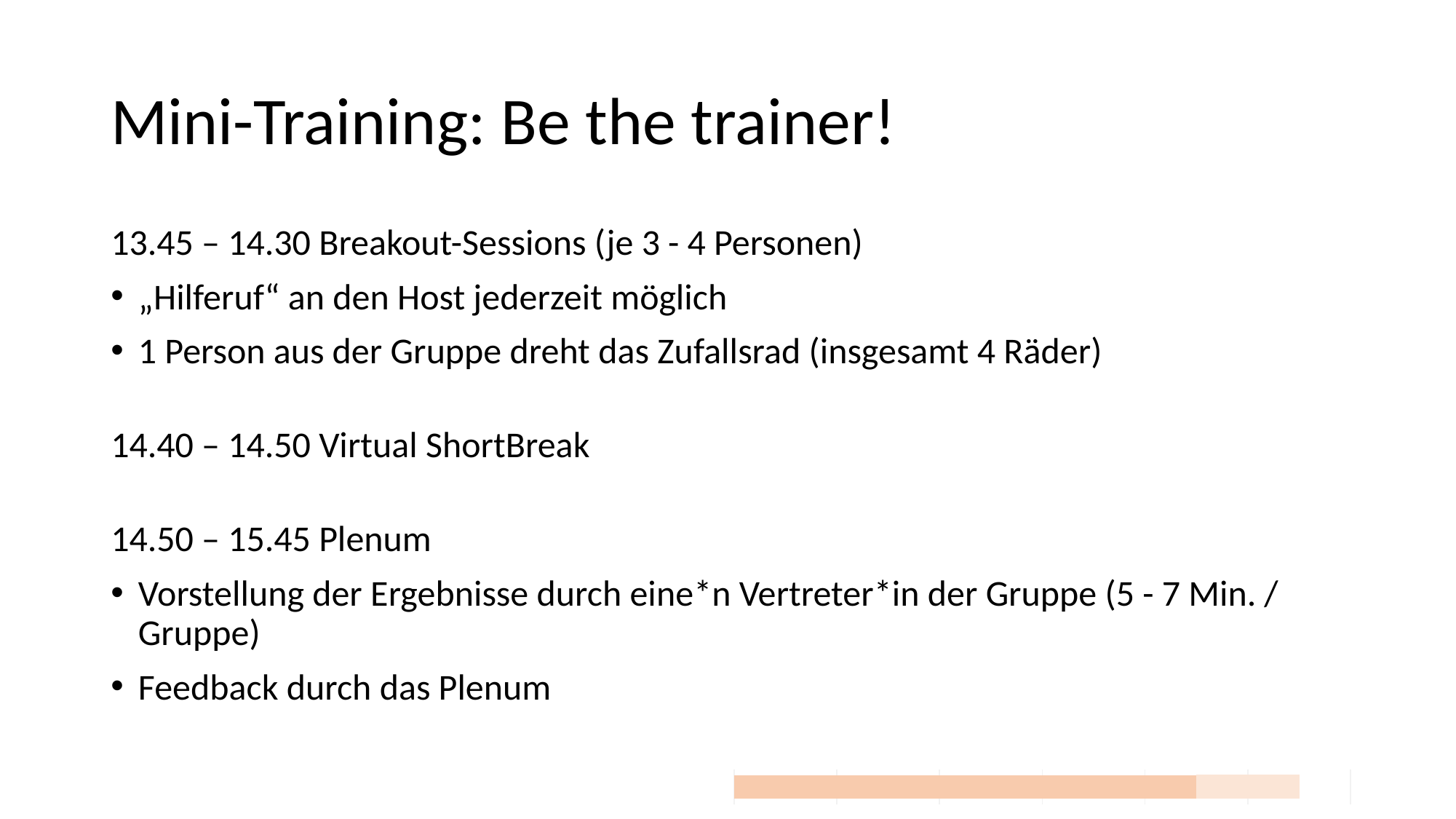

# Mini-Training: Be the trainer!
13.45 – 14.30 Breakout-Sessions (je 3 - 4 Personen)
„Hilferuf“ an den Host jederzeit möglich
1 Person aus der Gruppe dreht das Zufallsrad (insgesamt 4 Räder)
14.40 – 14.50 Virtual ShortBreak
14.50 – 15.45 Plenum
Vorstellung der Ergebnisse durch eine*n Vertreter*in der Gruppe (5 - 7 Min. / Gruppe)
Feedback durch das Plenum

### Chart

| Category | Datenreihe 1 | Datenreihe 2 |
|---|---|---|
| Kategorie 1 | 9.0 | 2.0 |